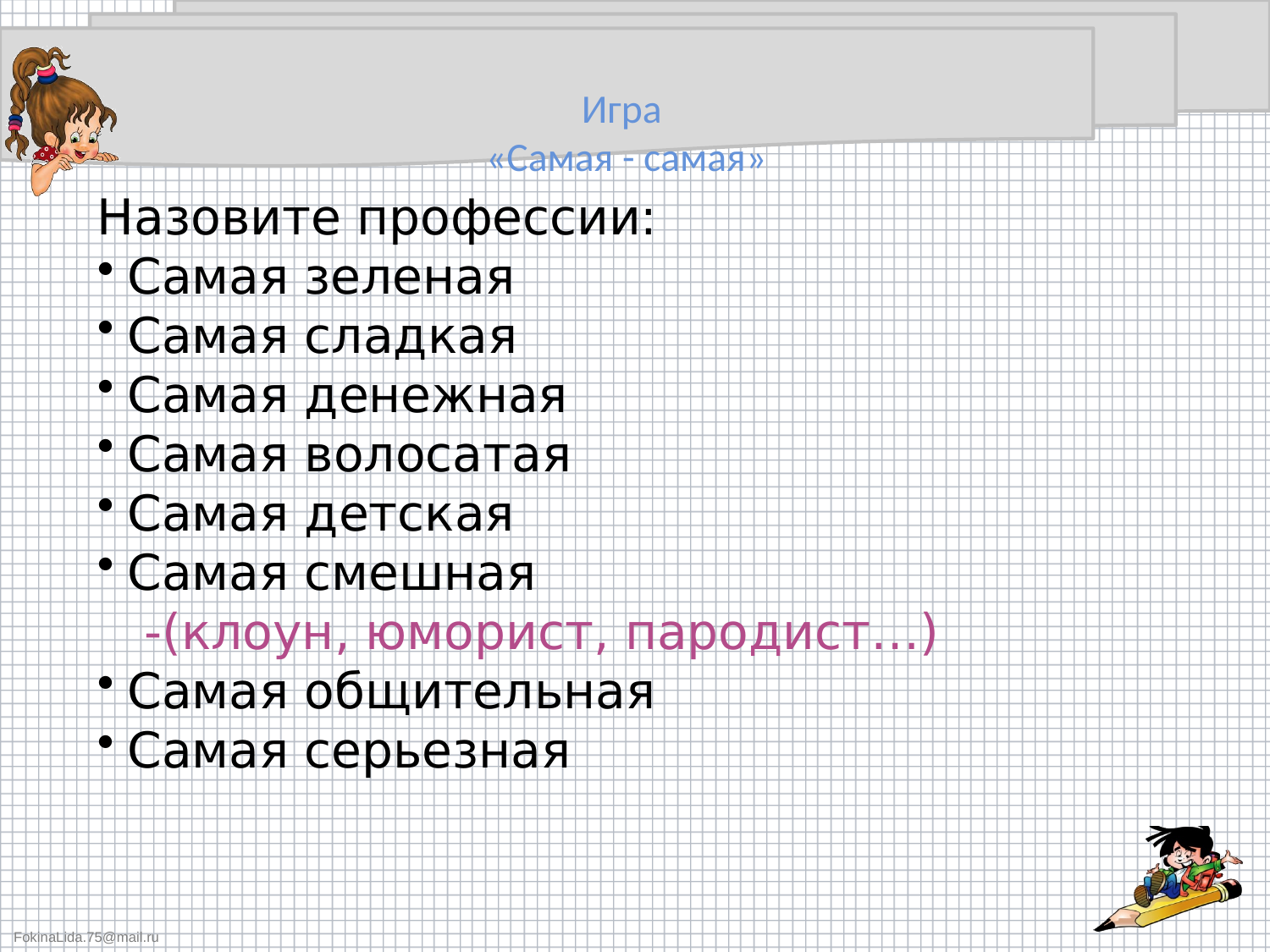

# Игра «Самая - самая»
Назовите профессии:
Самая зеленая
Самая сладкая
Самая денежная
Самая волосатая
Самая детская
Самая смешная
   -(клоун, юморист, пародист…)
Самая общительная
Самая серьезная